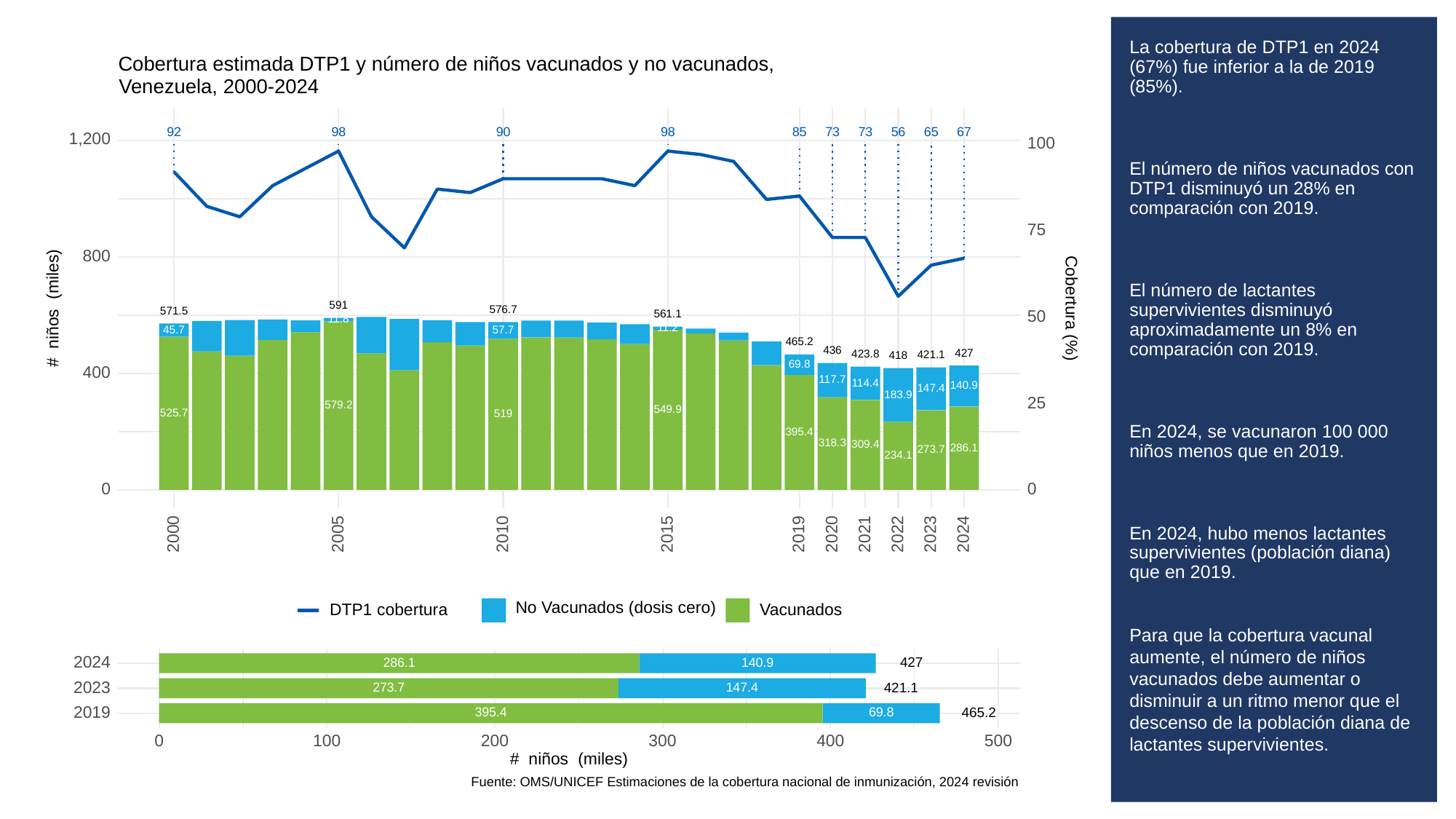

# La cobertura de DTP1 en 2024 (67%) fue inferior a la de 2019 (85%).

El número de niños vacunados con DTP1 disminuyó un 28% en comparación con 2019.

El número de lactantes supervivientes disminuyó aproximadamente un 8% en comparación con 2019.

En 2024, se vacunaron 100 000 niños menos que en 2019.

En 2024, hubo menos lactantes supervivientes (población diana) que en 2019.

Para que la cobertura vacunal aumente, el número de niños vacunados debe aumentar o disminuir a un ritmo menor que el descenso de la población diana de lactantes supervivientes.

Cobertura estimada DTP1 y número de niños vacunados y no vacunados,
Venezuela, 2000-2024

73
73
92
98
90
98
85
56
65
67
1,200
100

75
800

#  niños  (miles)
Cobertura (%)
591
576.7
571.5
561.1
50

11.8

11.2

45.7
57.7

465.2

436
427
423.8
421.1

418

69.8

400

117.7
114.4
140.9
147.4
183.9

25

579.2
549.9

525.7
519

395.4

318.3
309.4
286.1
273.7
234.1
0
0

2023
2000
2005
2010
2015
2019
2020
2021
2022
2024

No Vacunados (dosis cero)
DTP1 cobertura
Vacunados

2024
427
286.1
140.9

2023
421.1
273.7
147.4

2019
465.2
395.4
69.8

300
0
100
200
400
500
#  niños  (miles)
Fuente: OMS/UNICEF Estimaciones de la cobertura nacional de inmunización, 2024 revisión